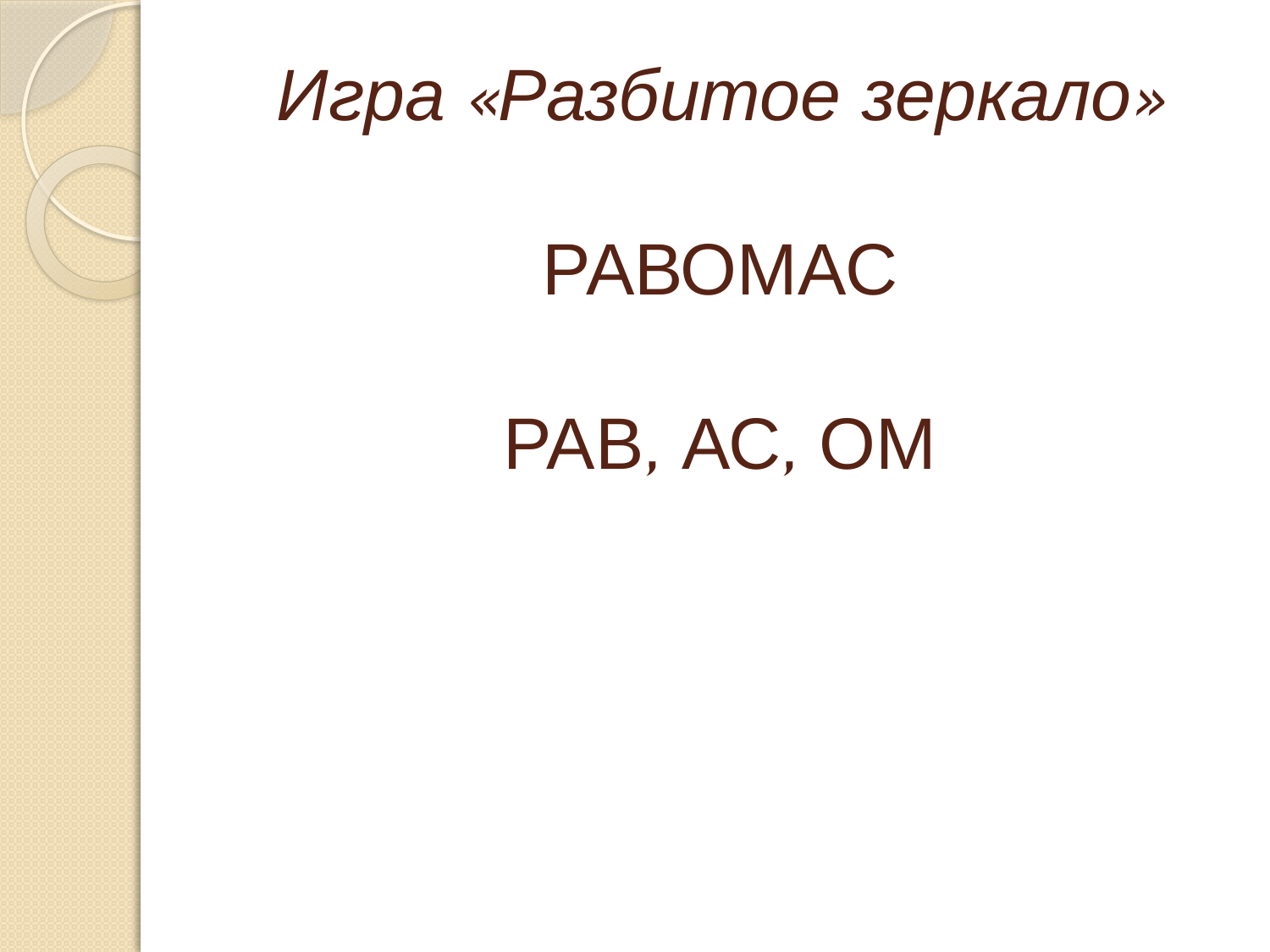

# Игра «Разбитое зеркало» РАВОМАС РАВ, АС, ОМ